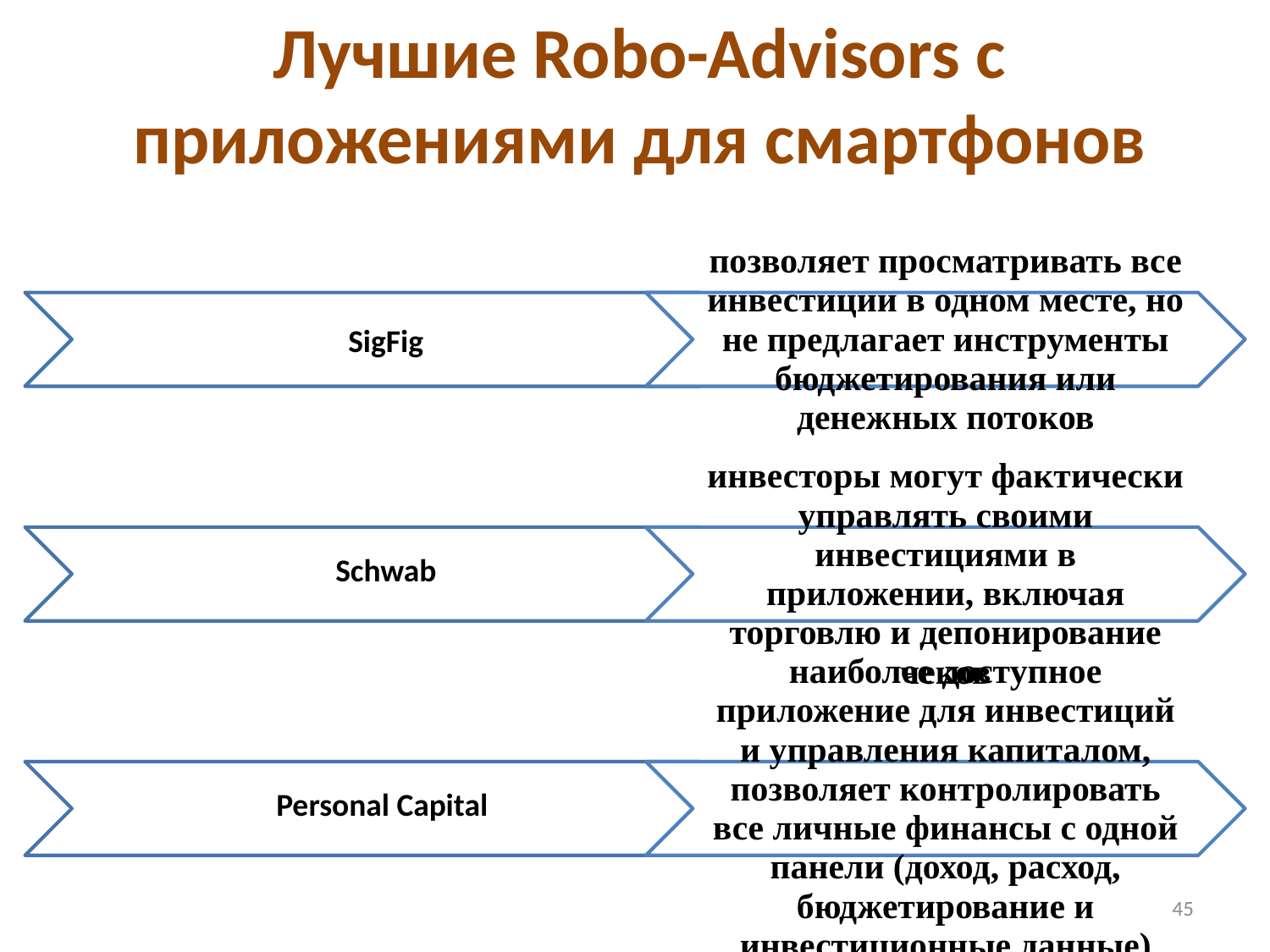

# Лучшие Robo-Advisors с приложениями для смартфонов
SigFig
позволяет просматривать все инвестиции в одном месте, но не предлагает инструменты бюджетирования или денежных потоков
Schwab
Personal Capital
45